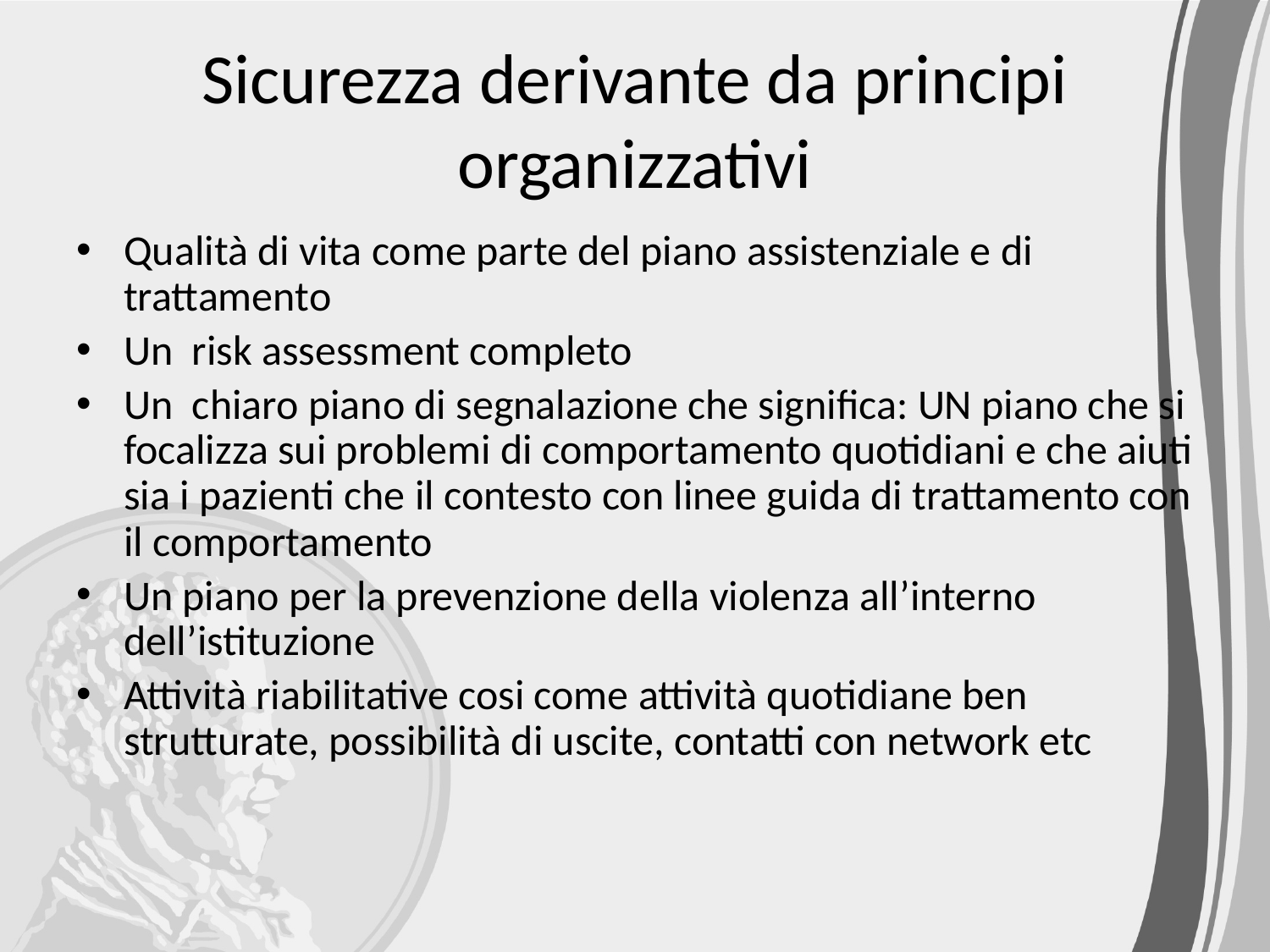

# Sicurezza derivante da principi organizzativi
Qualità di vita come parte del piano assistenziale e di trattamento
Un  risk assessment completo
Un  chiaro piano di segnalazione che significa: UN piano che si focalizza sui problemi di comportamento quotidiani e che aiuti sia i pazienti che il contesto con linee guida di trattamento con il comportamento
Un piano per la prevenzione della violenza all’interno dell’istituzione
Attività riabilitative cosi come attività quotidiane ben strutturate, possibilità di uscite, contatti con network etc